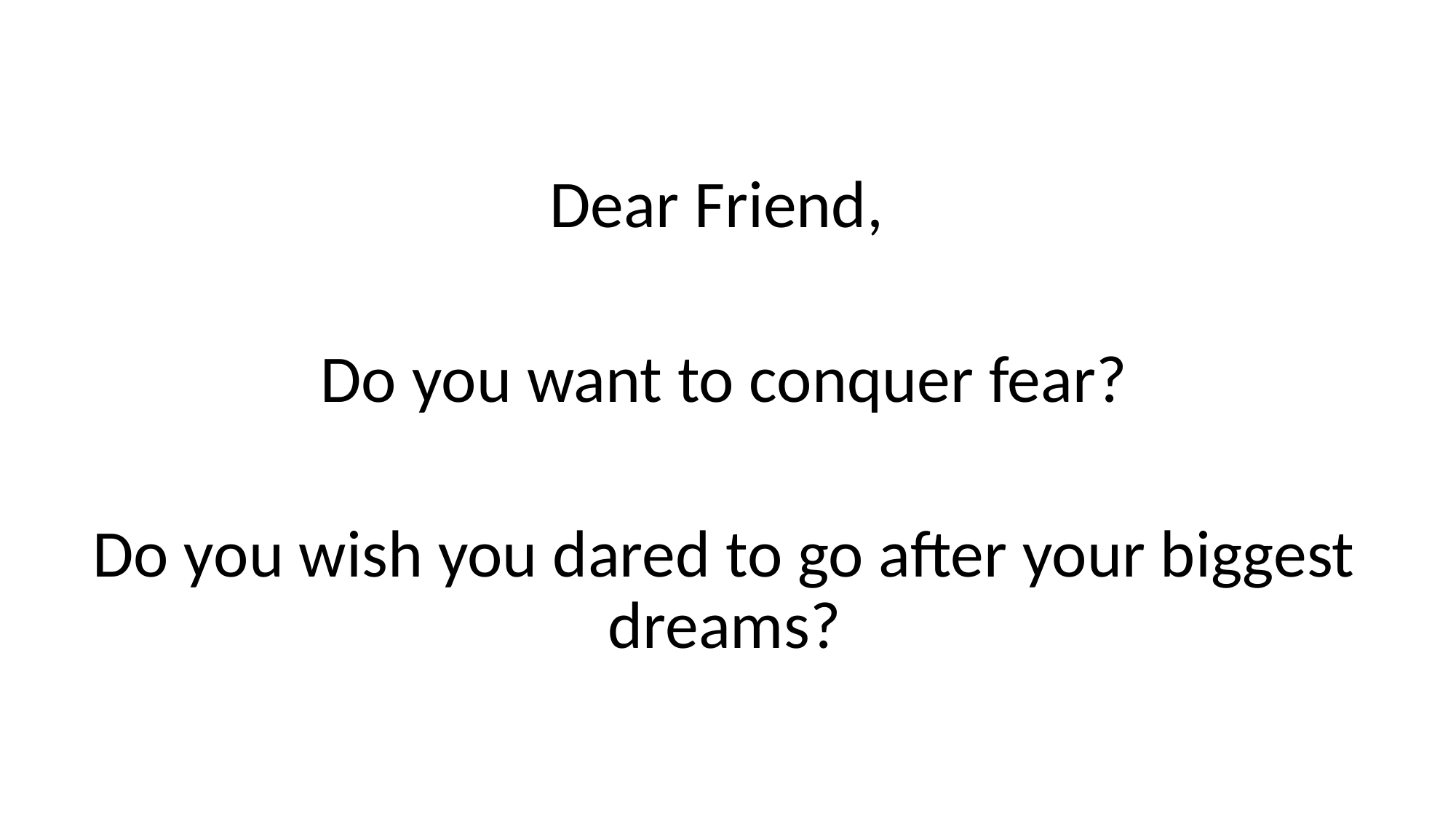

Dear Friend,

Do you want to conquer fear?

Do you wish you dared to go after your biggest dreams?